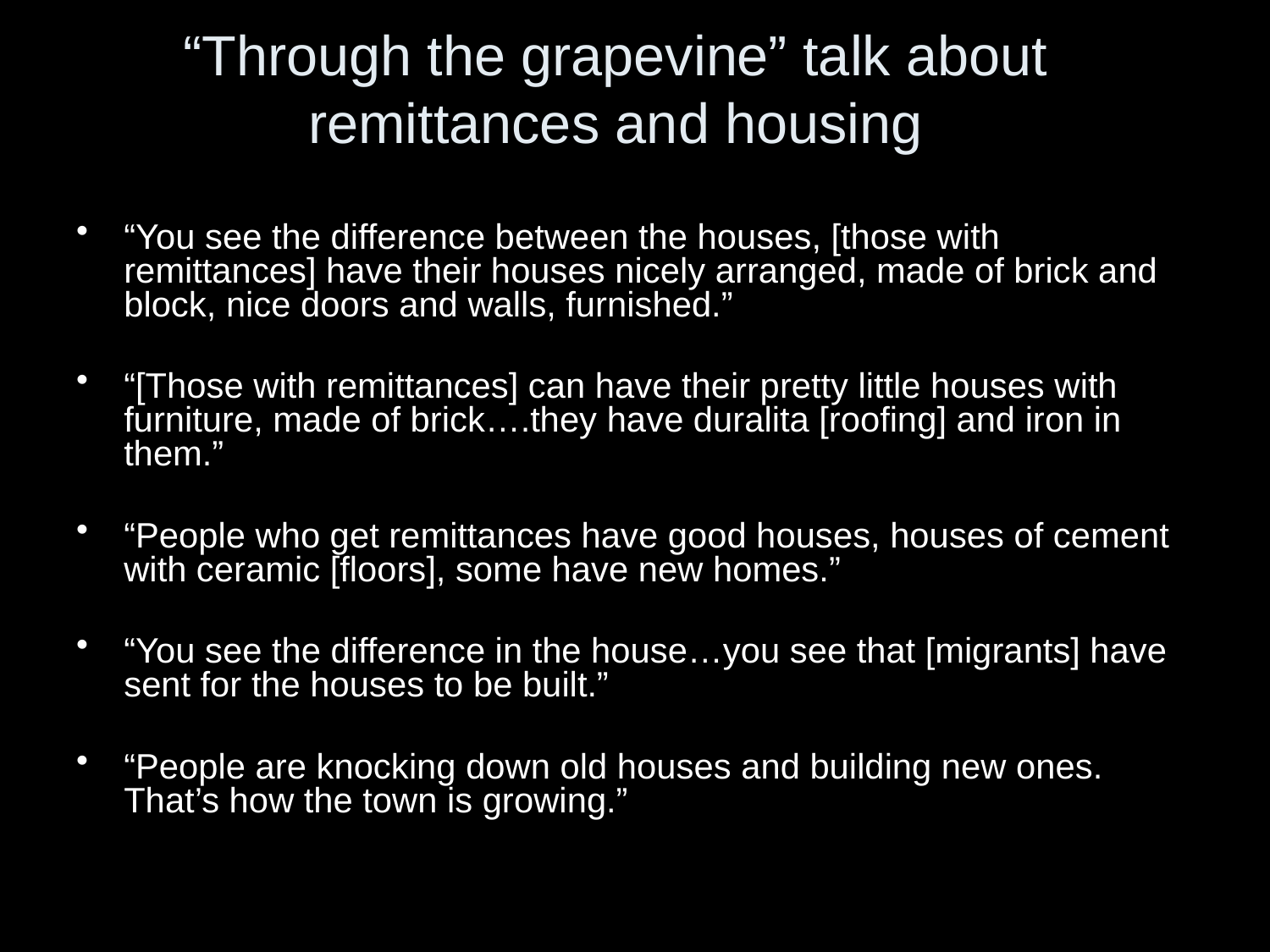

# “Through the grapevine” talk about remittances and housing

“You see the difference between the houses, [those with remittances] have their houses nicely arranged, made of brick and block, nice doors and walls, furnished.”

“[Those with remittances] can have their pretty little houses with furniture, made of brick….they have duralita [roofing] and iron in them.”

“People who get remittances have good houses, houses of cement with ceramic [floors], some have new homes.”

“You see the difference in the house…you see that [migrants] have sent for the houses to be built.”

“People are knocking down old houses and building new ones.  That’s how the town is growing.”